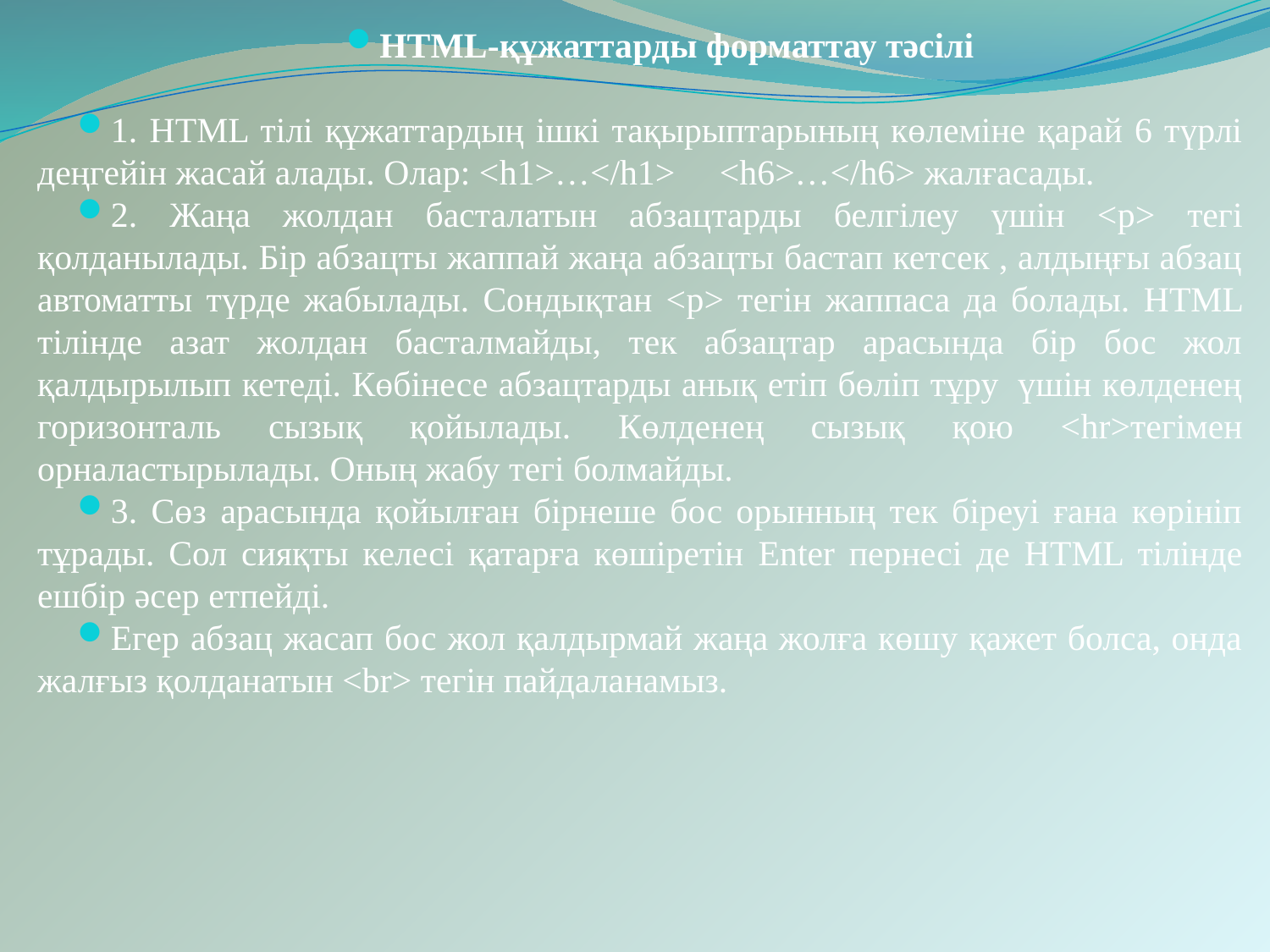

HTML-құжаттарды форматтау тәсілі

1. HTML тілі құжаттардың ішкі тақырыптарының көлеміне қарай 6 түрлі деңгейін жасай алады. Олар: <h1>…</h1>     <h6>…</h6> жалғасады.
2. Жаңа жолдан басталатын абзацтарды белгілеу үшін <p> тегі қолданылады. Бір абзацты жаппай жаңа абзацты бастап кетсек , алдыңғы абзац автоматты түрде жабылады. Сондықтан <p> тегін жаппаса да болады. HTML тілінде азат жолдан басталмайды, тек абзацтар арасында бір бос жол қалдырылып кетеді. Көбінесе абзацтарды анық етіп бөліп тұру  үшін көлденең горизонталь сызық қойылады. Көлденең сызық қою <hr>тегімен орналастырылады. Оның жабу тегі болмайды.
3. Сөз арасында қойылған бірнеше бос орынның тек біреуі ғана көрініп тұрады. Сол сияқты келесі қатарға көшіретін Enter пернесі де HTML тілінде ешбір әсер етпейді.
Егер абзац жасап бос жол қалдырмай жаңа жолға көшу қажет болса, онда жалғыз қолданатын <br> тегін пайдаланамыз.